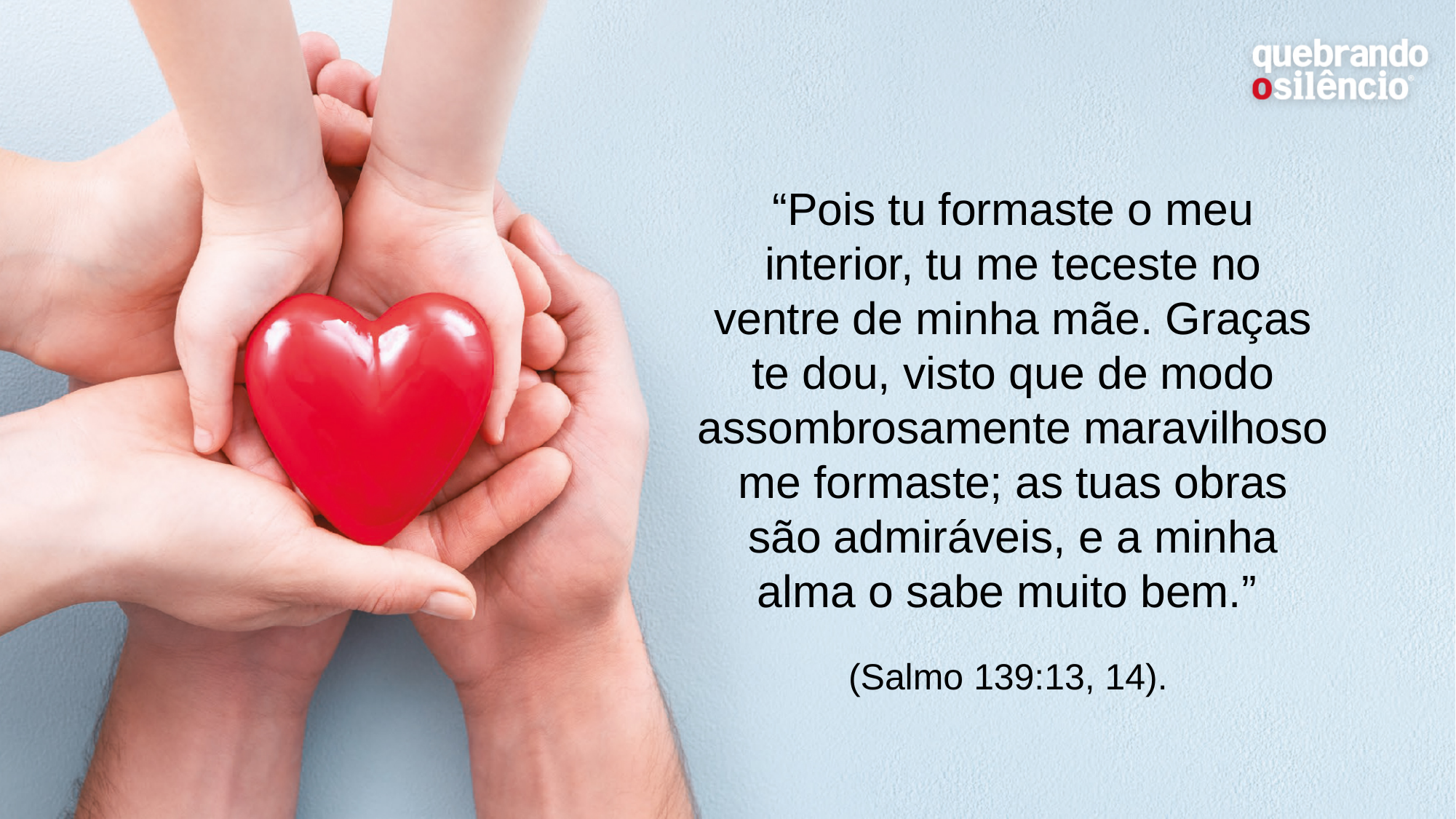

“Pois tu formaste o meu interior, tu me teceste no ventre de minha mãe. Graças te dou, visto que de modo assombrosamente maravilhoso me formaste; as tuas obras são admiráveis, e a minha alma o sabe muito bem.”
(Salmo 139:13, 14).